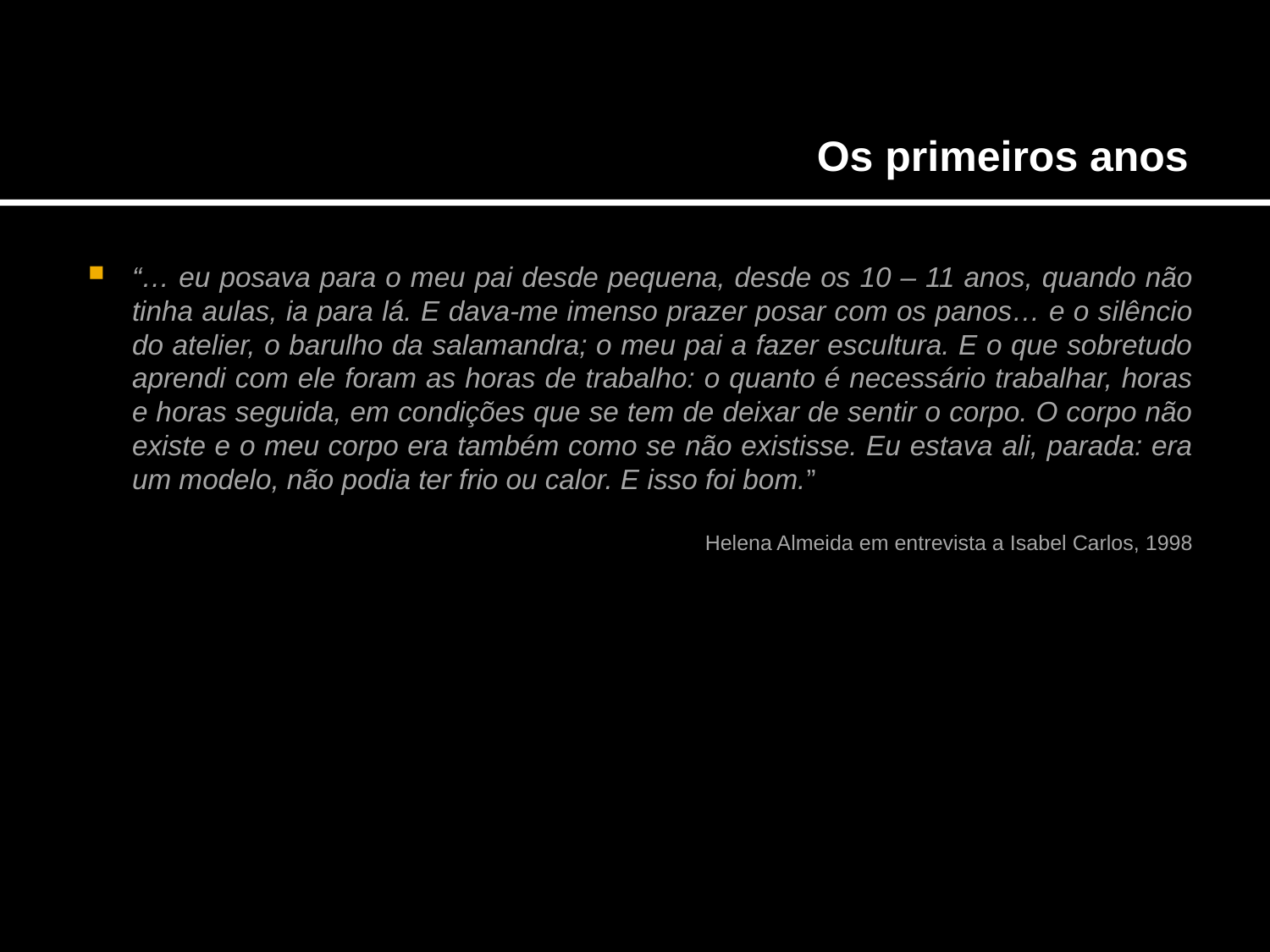

Os primeiros anos
“… eu posava para o meu pai desde pequena, desde os 10 – 11 anos, quando não tinha aulas, ia para lá. E dava-me imenso prazer posar com os panos… e o silêncio do atelier, o barulho da salamandra; o meu pai a fazer escultura. E o que sobretudo aprendi com ele foram as horas de trabalho: o quanto é necessário trabalhar, horas e horas seguida, em condições que se tem de deixar de sentir o corpo. O corpo não existe e o meu corpo era também como se não existisse. Eu estava ali, parada: era um modelo, não podia ter frio ou calor. E isso foi bom.”

Helena Almeida em entrevista a Isabel Carlos, 1998